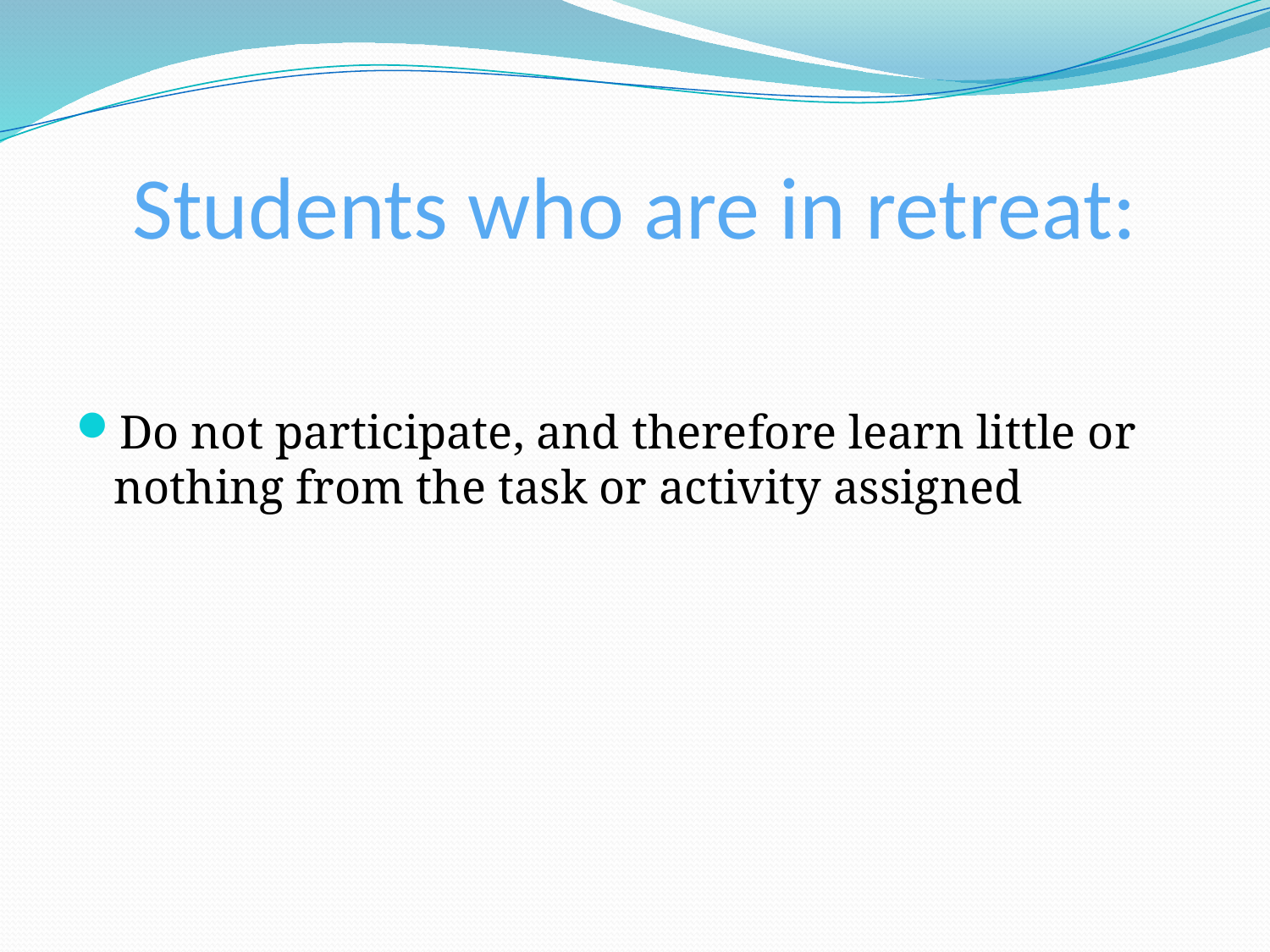

# Students who are in retreat:

Do not participate, and therefore learn little or nothing from the task or activity assigned